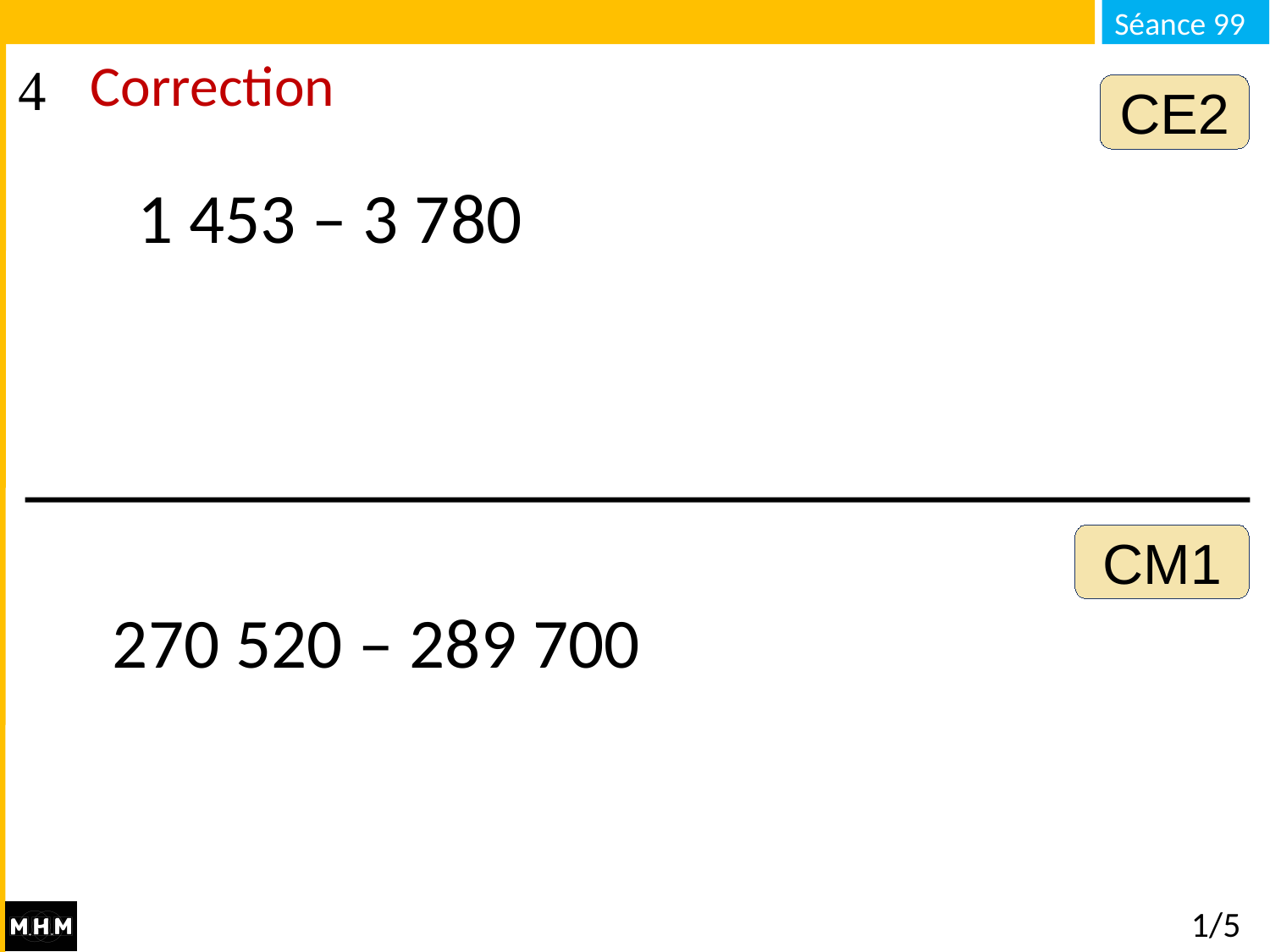

Correction
CE2
1 453 – 3 780

CM1
270 520 – 289 700

# 1/5